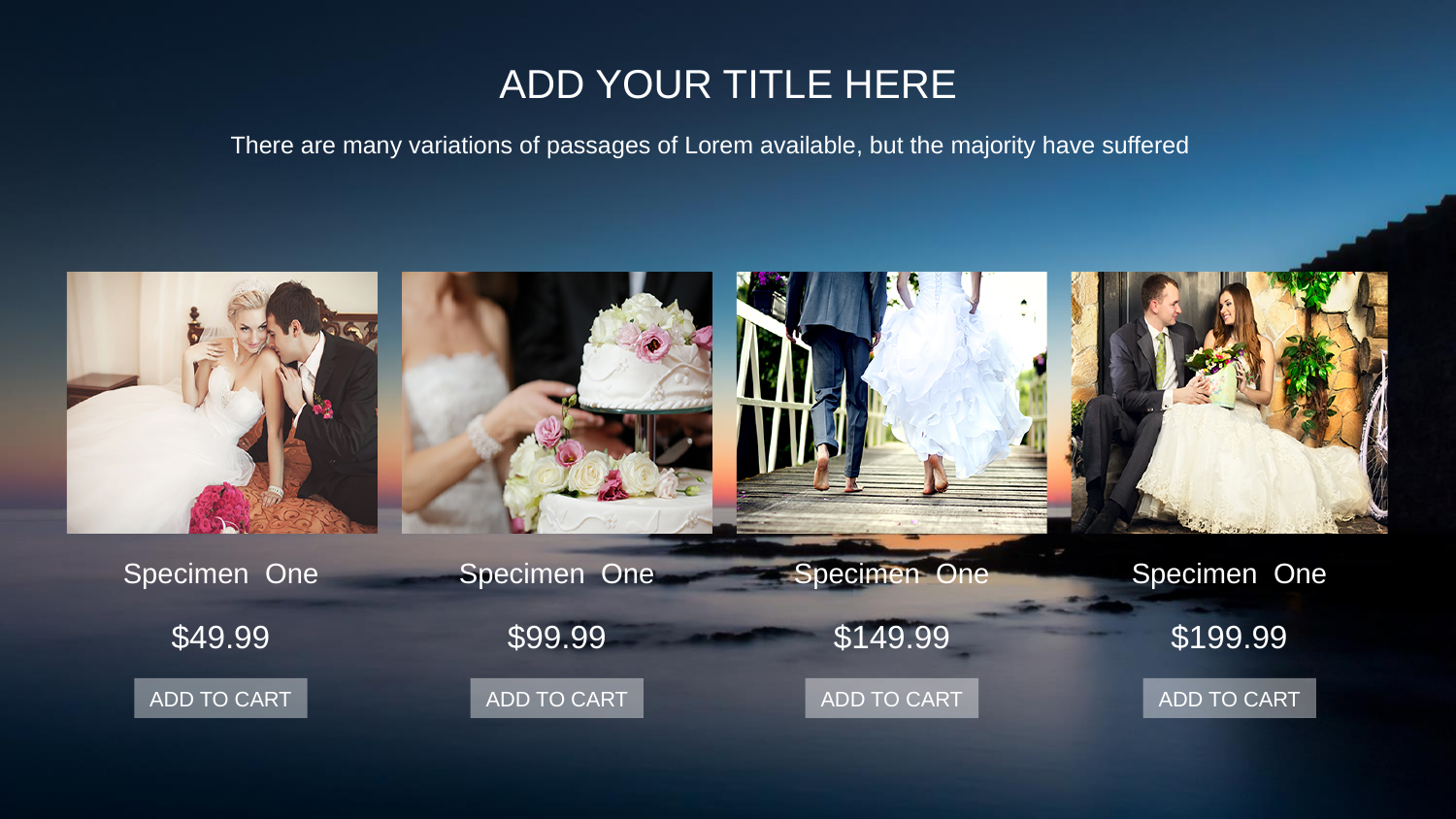

ADD YOUR TITLE HERE
There are many variations of passages of Lorem available, but the majority have suffered

Specimen  One
Specimen  One
Specimen  One
Specimen  One
$49.99
$99.99
$149.99
$199.99
ADD TO CART
ADD TO CART
ADD TO CART
ADD TO CART